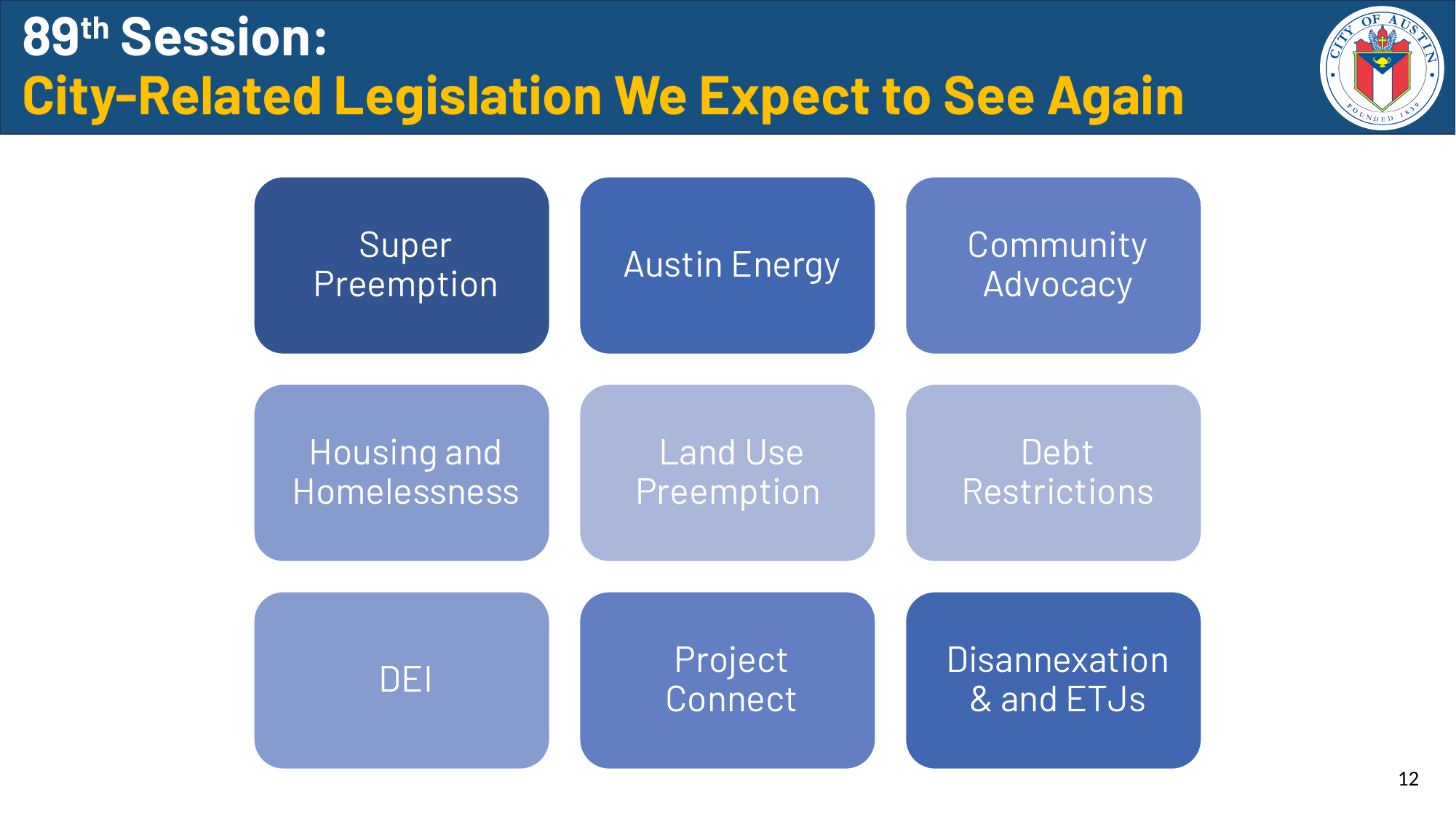

# 89th Session: City-Related Legislation We Expect to See Again
Super Preemption
Austin Energy
Community Advocacy
Housing and Homelessness
Land Use Preemption
Debt Restrictions
DEI
Project Connect
Disannexation & and ETJs
12